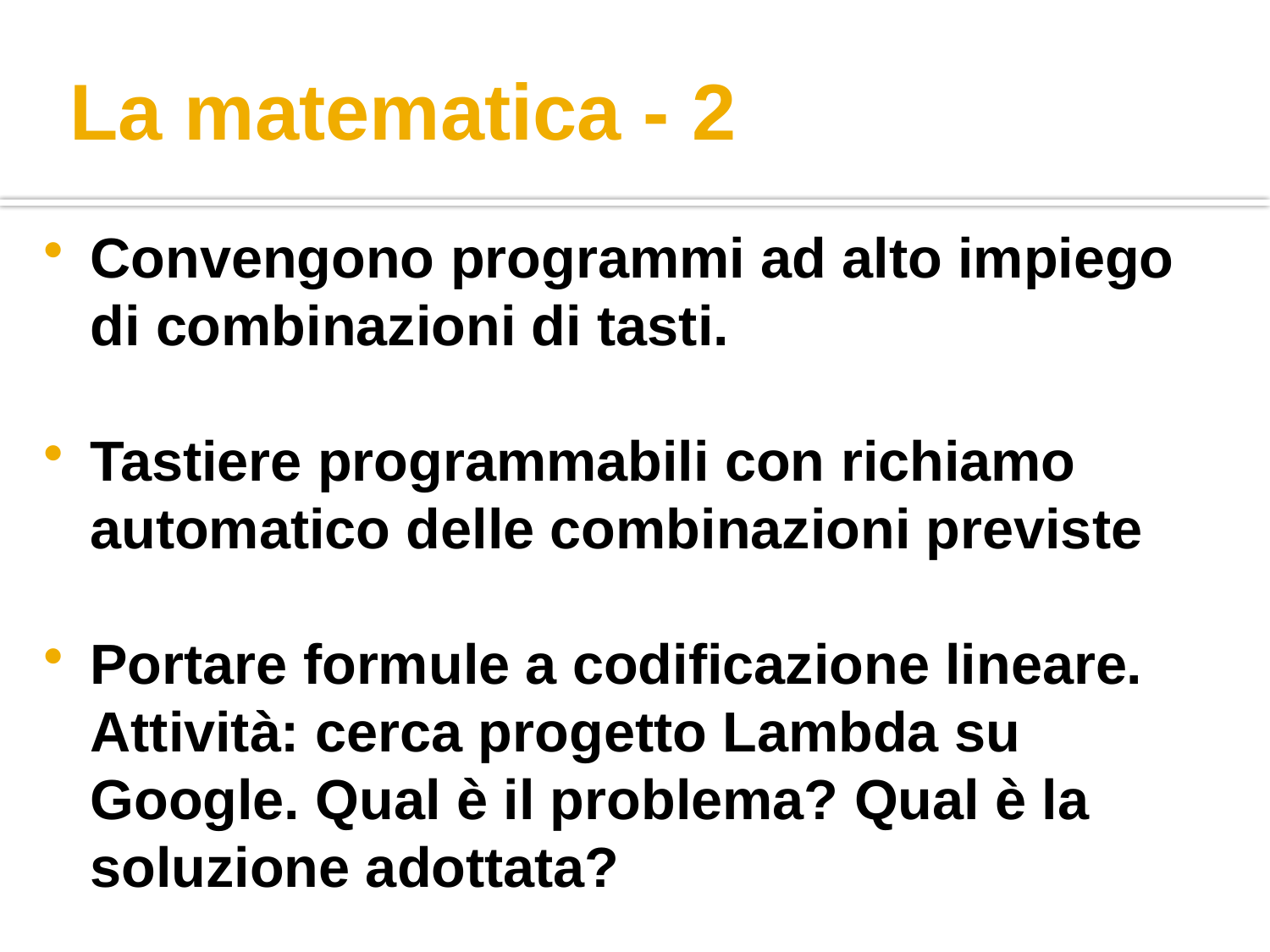

# La matematica - 2
Convengono programmi ad alto impiego di combinazioni di tasti.

Tastiere programmabili con richiamo automatico delle combinazioni previste
Portare formule a codificazione lineare. Attività: cerca progetto Lambda su Google. Qual è il problema? Qual è la soluzione adottata?